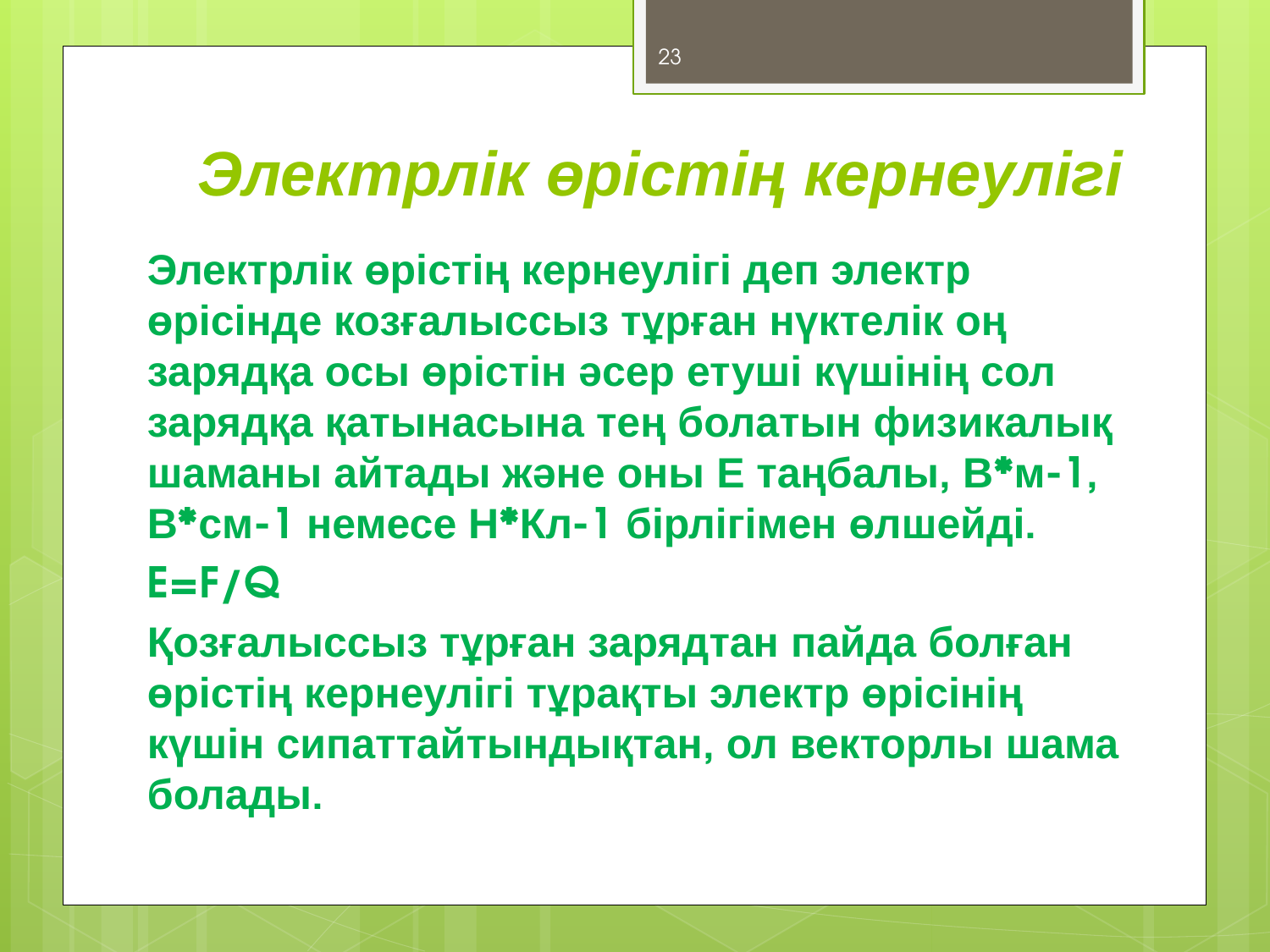

23
# Электрлік өрістің кернеулігі
Электрлік өрістің кернеулігі деп электр өрісінде козғалыссыз тұрған нүктелік оң зарядқа осы өрістін әсер етуші күшінің сол зарядқа қатынасына тең болатын физикалық шаманы айтады және оны Е таңбалы, В*м-1, В*см-1 немесе Н*Кл-1 бірлігімен өлшейді.
E=F/Q
Қозғалыссыз тұрған зарядтан пайда болған өрістің кернеулігі тұрақты электр өрісінің күшін сипаттайтындықтан, ол векторлы шама болады.